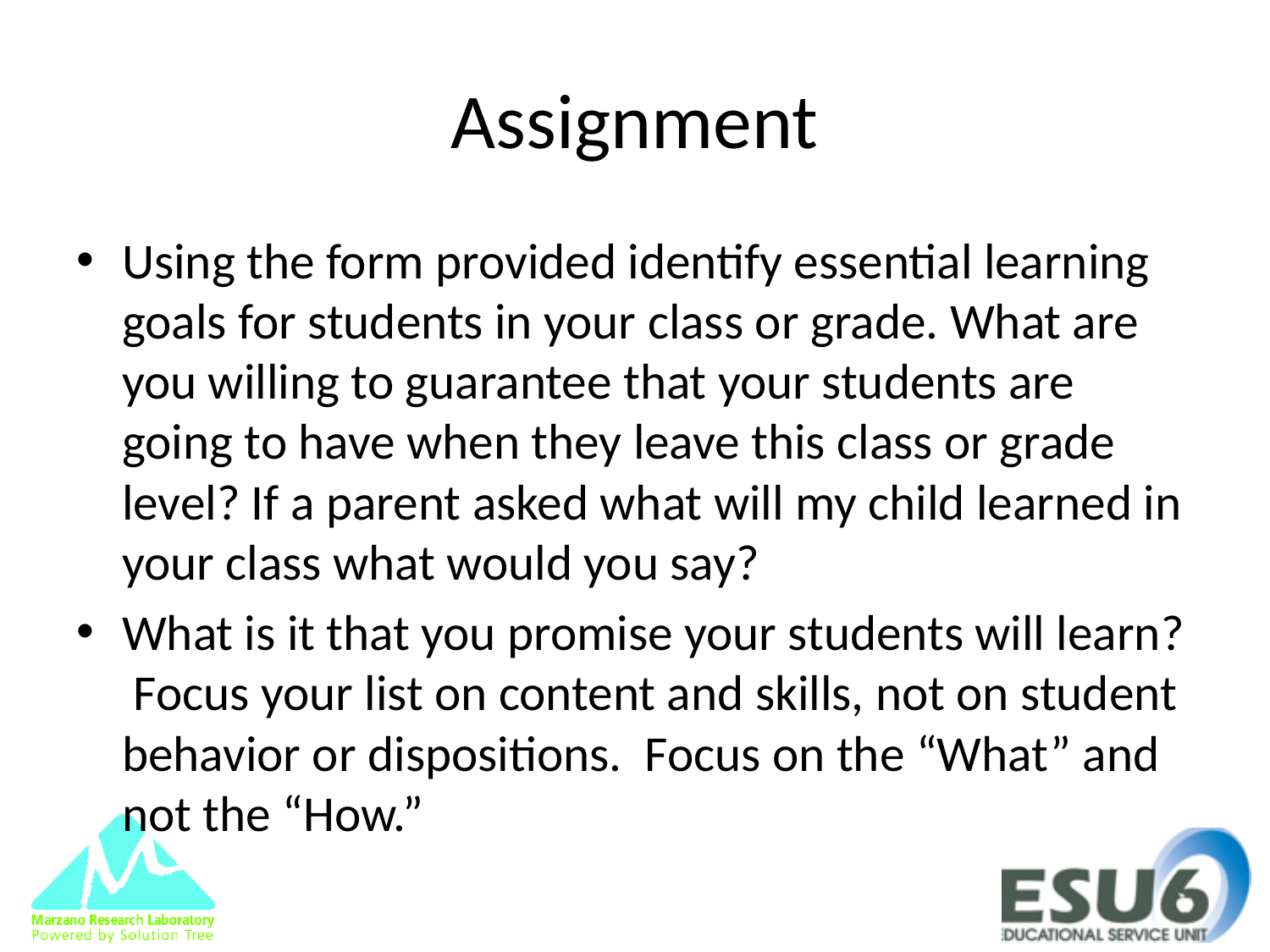

# Assignment
Using the form provided identify essential learning goals for students in your class or grade. What are you willing to guarantee that your students are going to have when they leave this class or grade level? If a parent asked what will my child learned in your class what would you say?
What is it that you promise your students will learn?  Focus your list on content and skills, not on student behavior or dispositions.  Focus on the “What” and not the “How.”